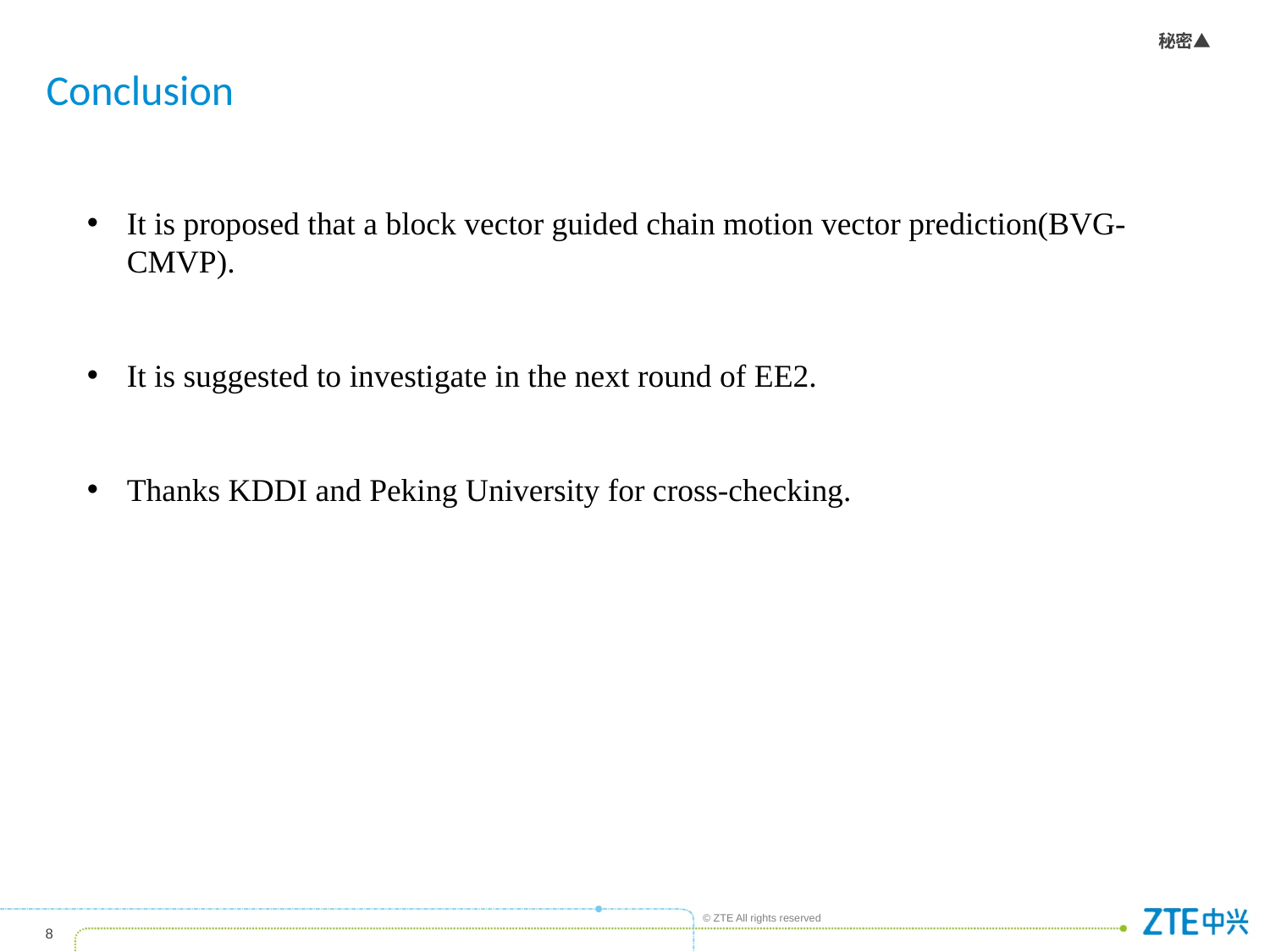

# Conclusion
It is proposed that a block vector guided chain motion vector prediction(BVG-CMVP).

It is suggested to investigate in the next round of EE2.

Thanks KDDI and Peking University for cross-checking.